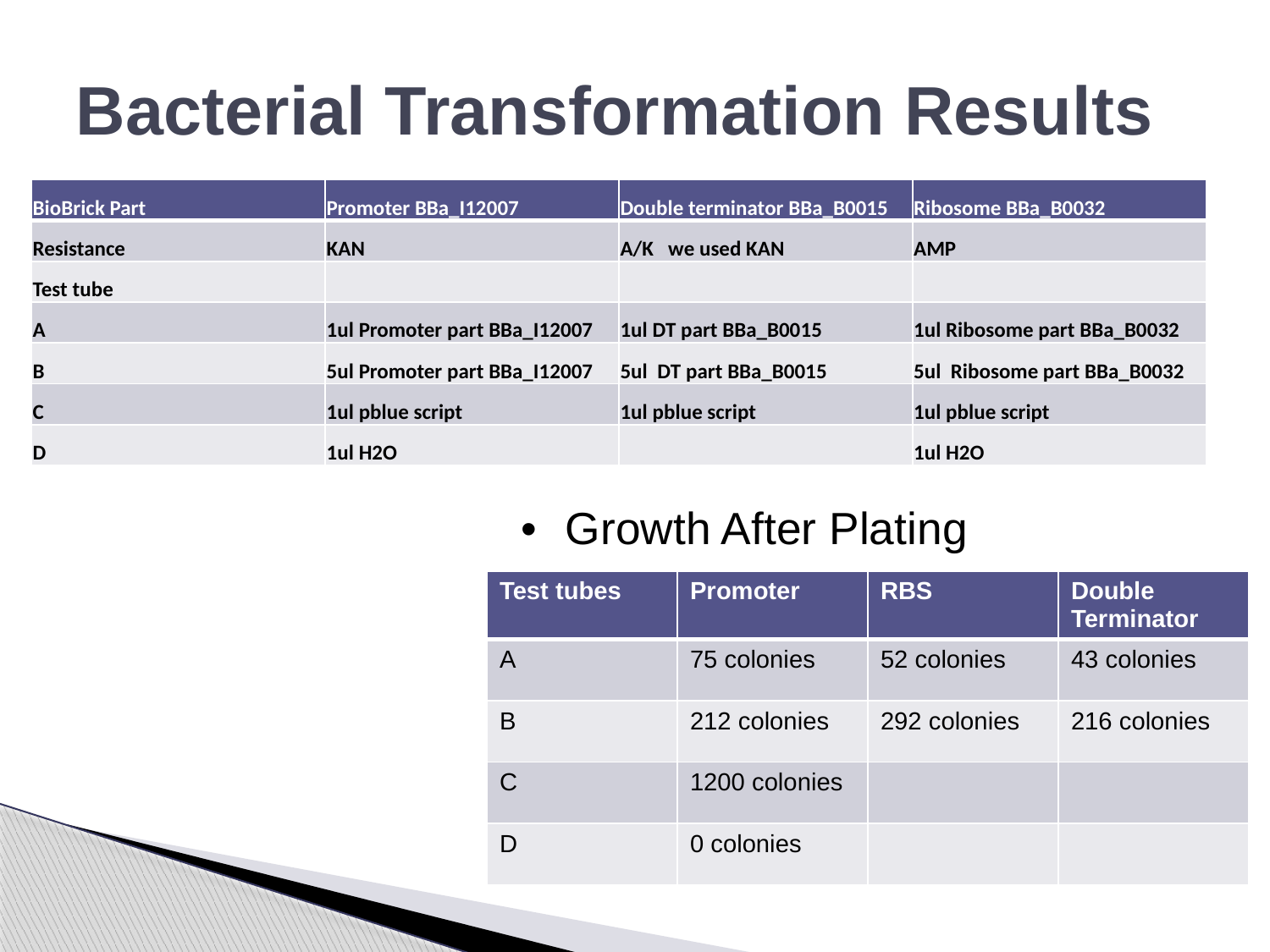

# Bacterial Transformation Results
| BioBrick Part | Promoter BBa\_I12007 | Double terminator BBa\_B0015 | Ribosome BBa\_B0032 |
| --- | --- | --- | --- |
| Resistance | KAN | A/K we used KAN | AMP |
| Test tube |  |  |  |
| A | 1ul Promoter part BBa\_I12007 | 1ul DT part BBa\_B0015 | 1ul Ribosome part BBa\_B0032 |
| B | 5ul Promoter part BBa\_I12007 | 5ul DT part BBa\_B0015 | 5ul Ribosome part BBa\_B0032 |
| C | 1ul pblue script | 1ul pblue script | 1ul pblue script |
| D | 1ul H2O |  | 1ul H2O |
Growth After Plating
| Test tubes | Promoter | RBS | Double Terminator |
| --- | --- | --- | --- |
| A | 75 colonies | 52 colonies | 43 colonies |
| B | 212 colonies | 292 colonies | 216 colonies |
| C | 1200 colonies |  |  |
| D | 0 colonies |  |  |